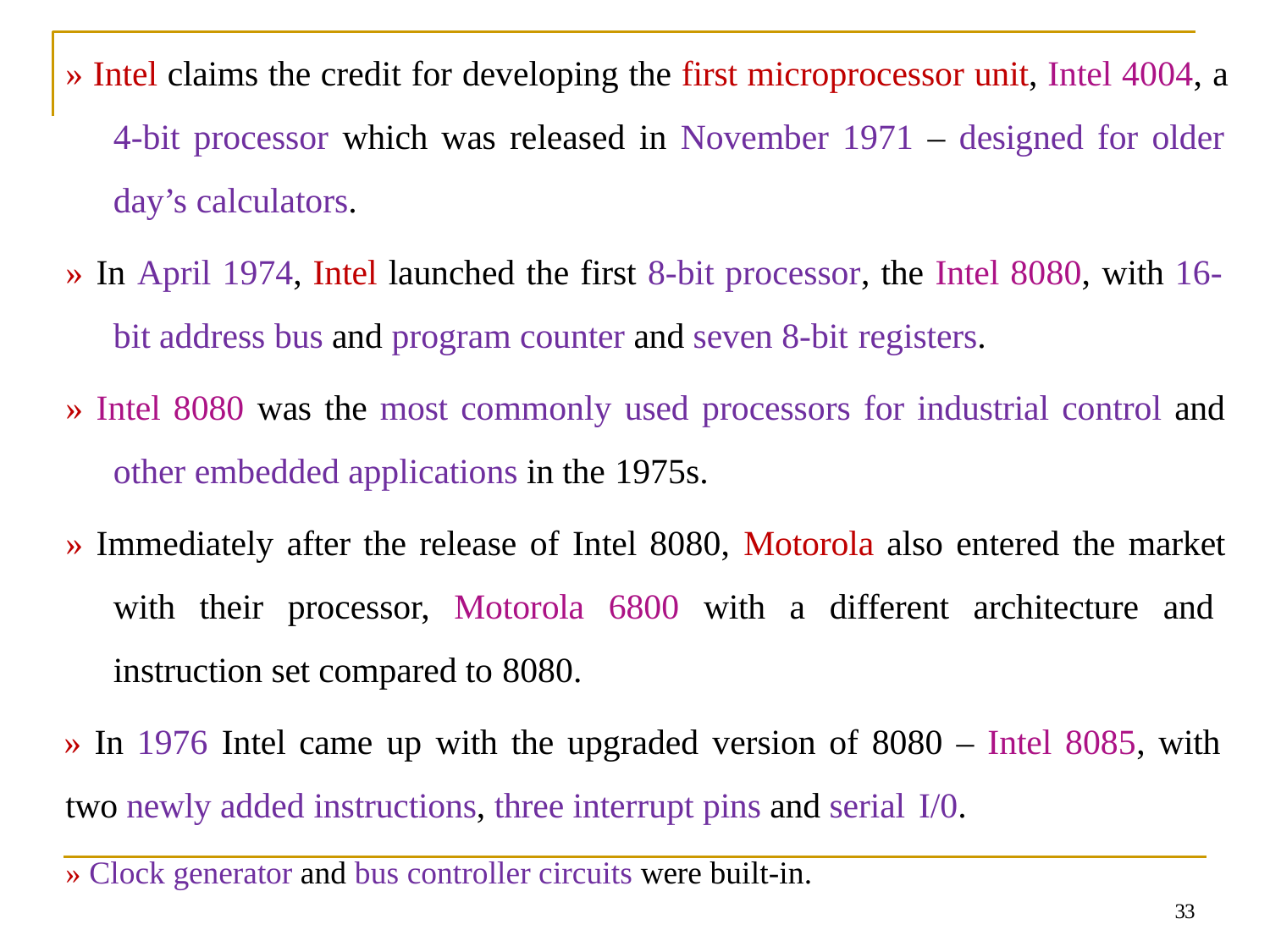

# » Intel claims the credit for developing the first microprocessor unit, Intel 4004, a  4-bit processor which was released in November 1971 – designed for older  day’s calculators.
» In April 1974, Intel launched the first 8-bit processor, the Intel 8080, with 16-
bit address bus and program counter and seven 8-bit registers.
» Intel 8080 was the most commonly used processors for industrial control and  other embedded applications in the 1975s.
» Immediately after the release of Intel 8080, Motorola also entered the market  with their processor, Motorola 6800 with a different architecture and  instruction set compared to 8080.
» In 1976 Intel came up with the upgraded version of 8080 – Intel 8085, with
two newly added instructions, three interrupt pins and serial I/0.
» Clock generator and bus controller circuits were built-in.

33